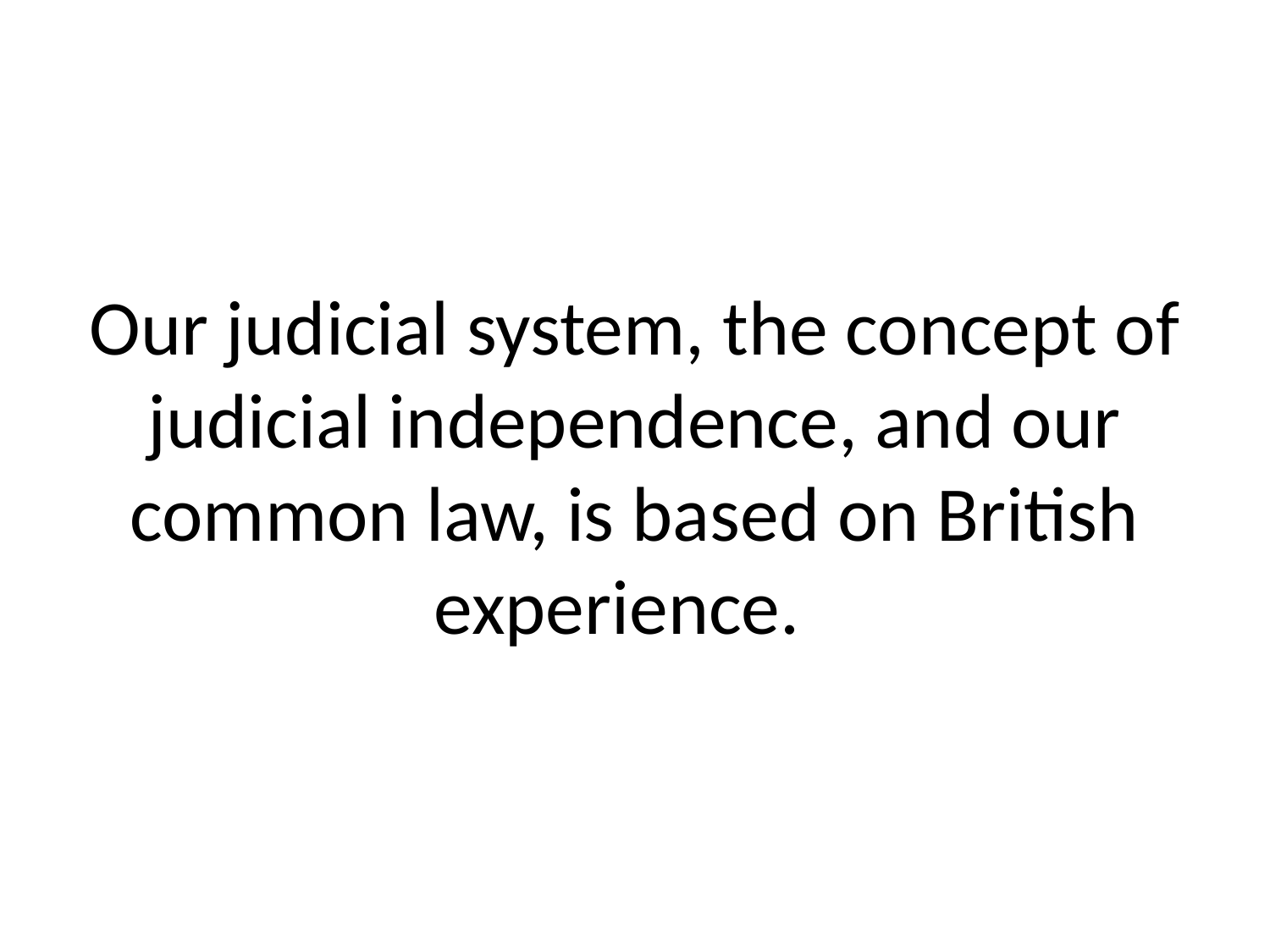

# Our judicial system, the concept of judicial independence, and our common law, is based on British experience.